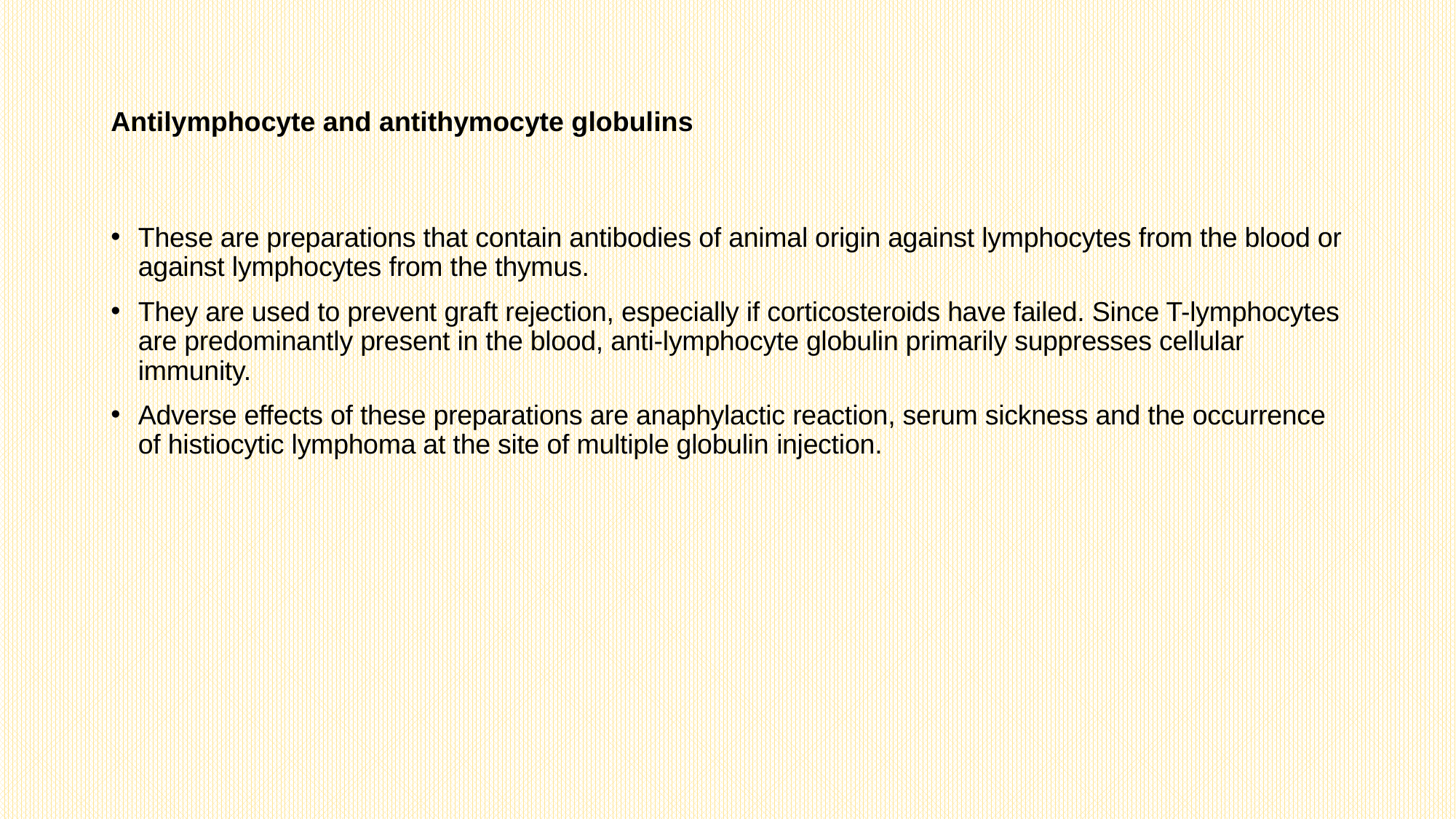

# Antilymphocyte and antithymocyte globulins
These are preparations that contain antibodies of animal origin against lymphocytes from the blood or against lymphocytes from the thymus.
They are used to prevent graft rejection, especially if corticosteroids have failed. Since T-lymphocytes are predominantly present in the blood, anti-lymphocyte globulin primarily suppresses cellular immunity.
Adverse effects of these preparations are anaphylactic reaction, serum sickness and the occurrence of histiocytic lymphoma at the site of multiple globulin injection.